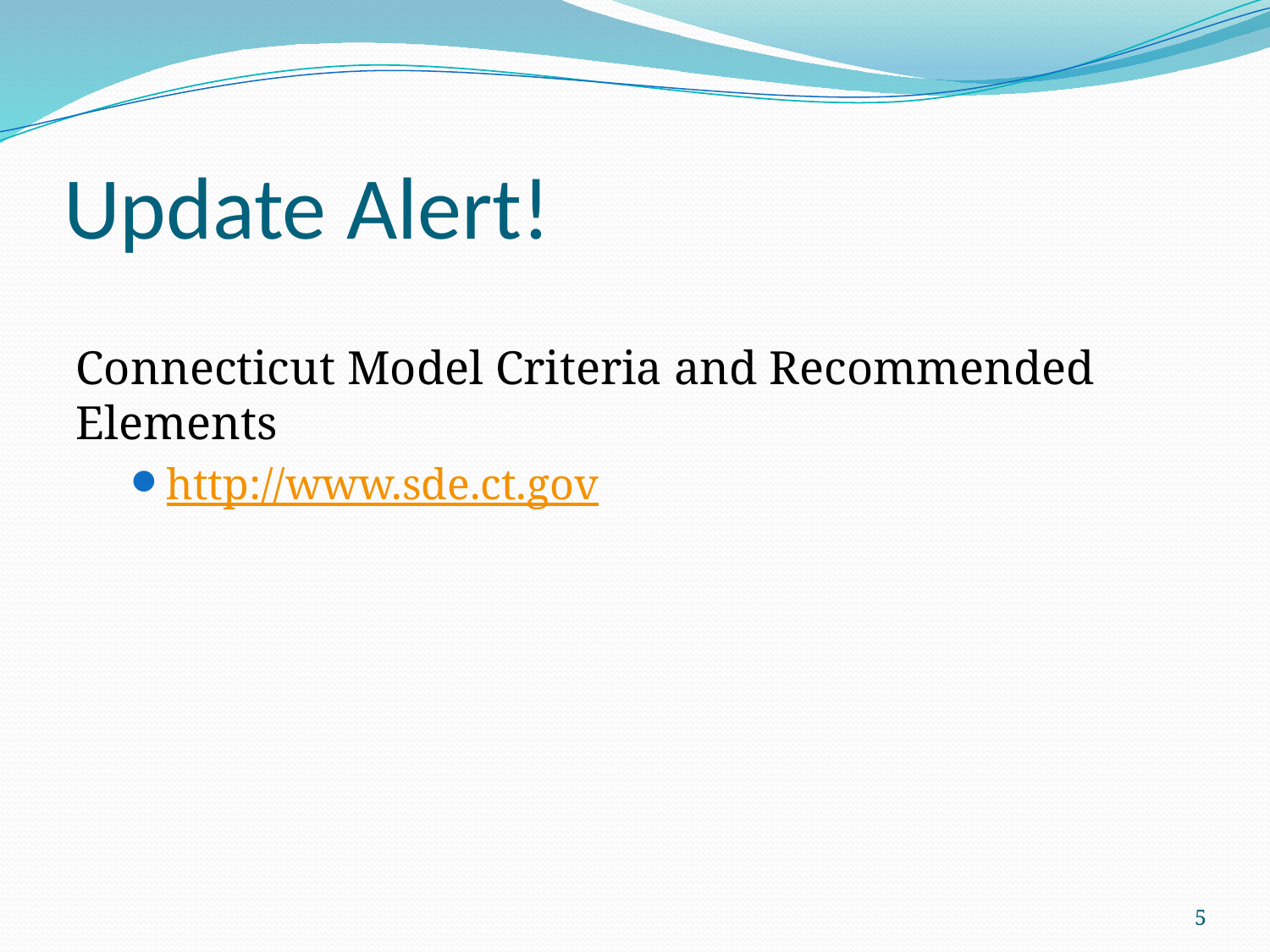

# Update Alert!

Connecticut Model Criteria and Recommended Elements
http://www.sde.ct.gov

5